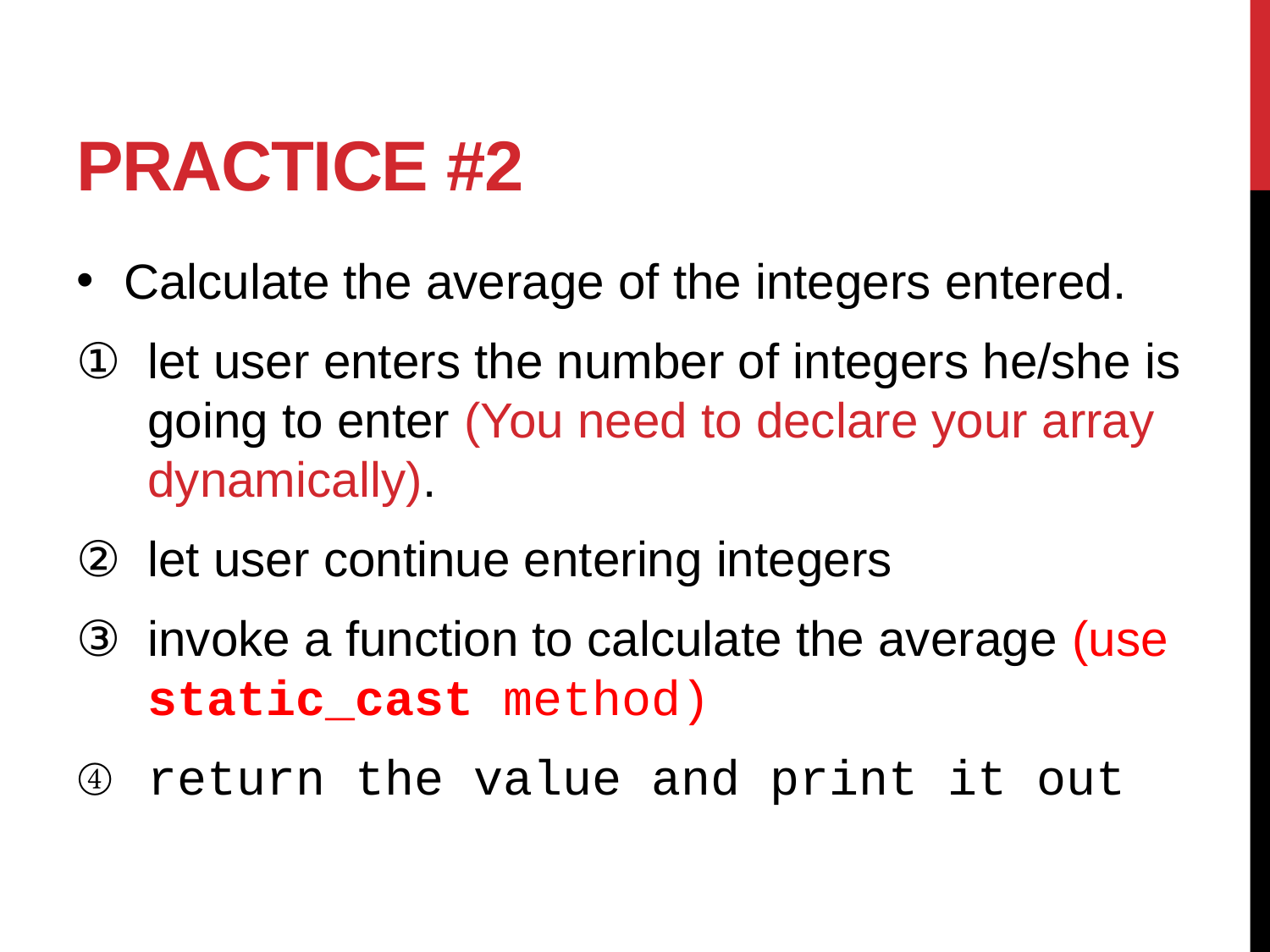

# Practice #2
Calculate the average of the integers entered.
let user enters the number of integers he/she is going to enter (You need to declare your array dynamically).
let user continue entering integers
invoke a function to calculate the average (use static_cast method)
return the value and print it out